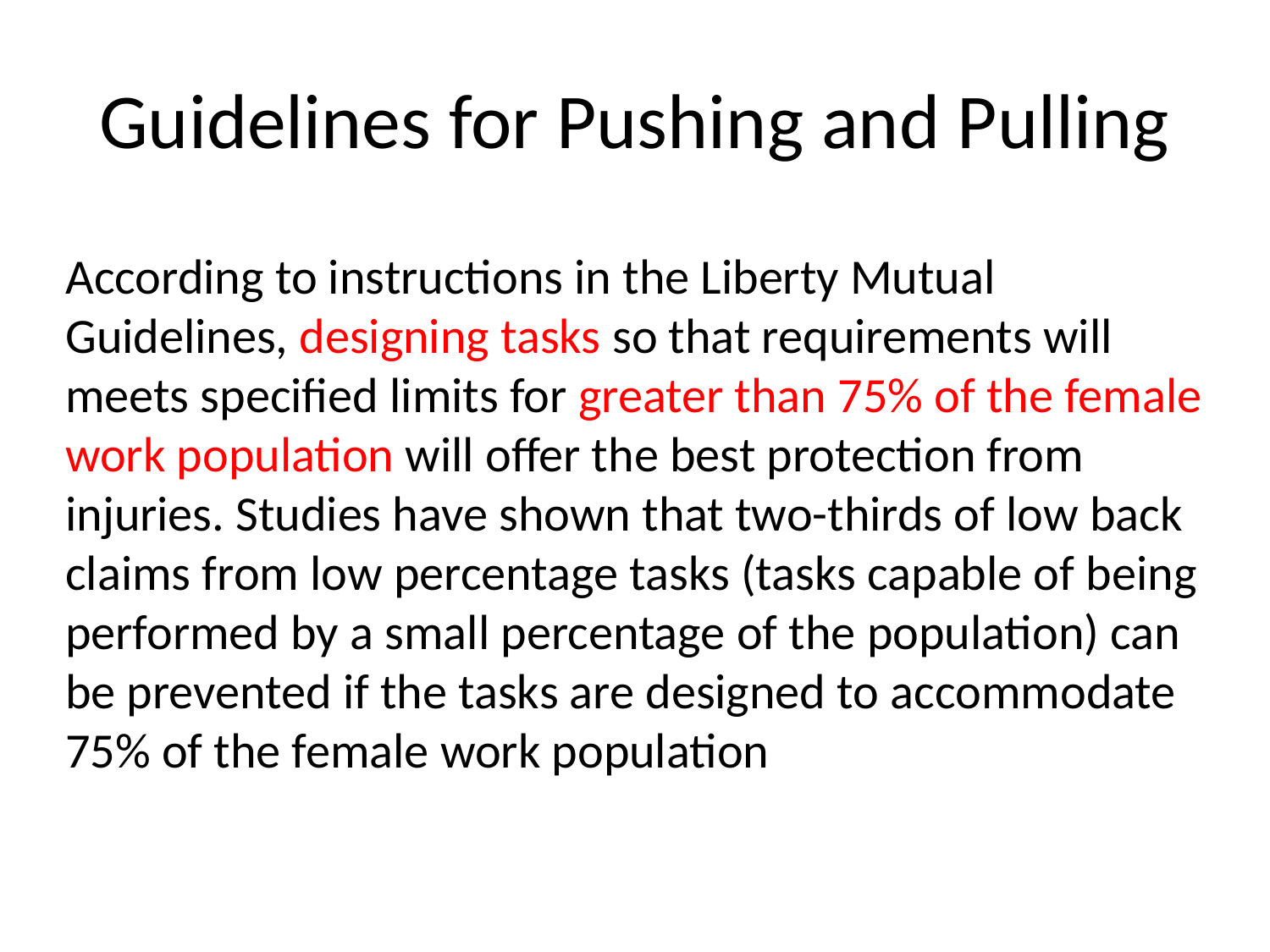

# Guidelines for Pushing and Pulling
According to instructions in the Liberty Mutual Guidelines, designing tasks so that requirements will meets specified limits for greater than 75% of the female work population will offer the best protection from injuries. Studies have shown that two-thirds of low back claims from low percentage tasks (tasks capable of being performed by a small percentage of the population) can be prevented if the tasks are designed to accommodate 75% of the female work population